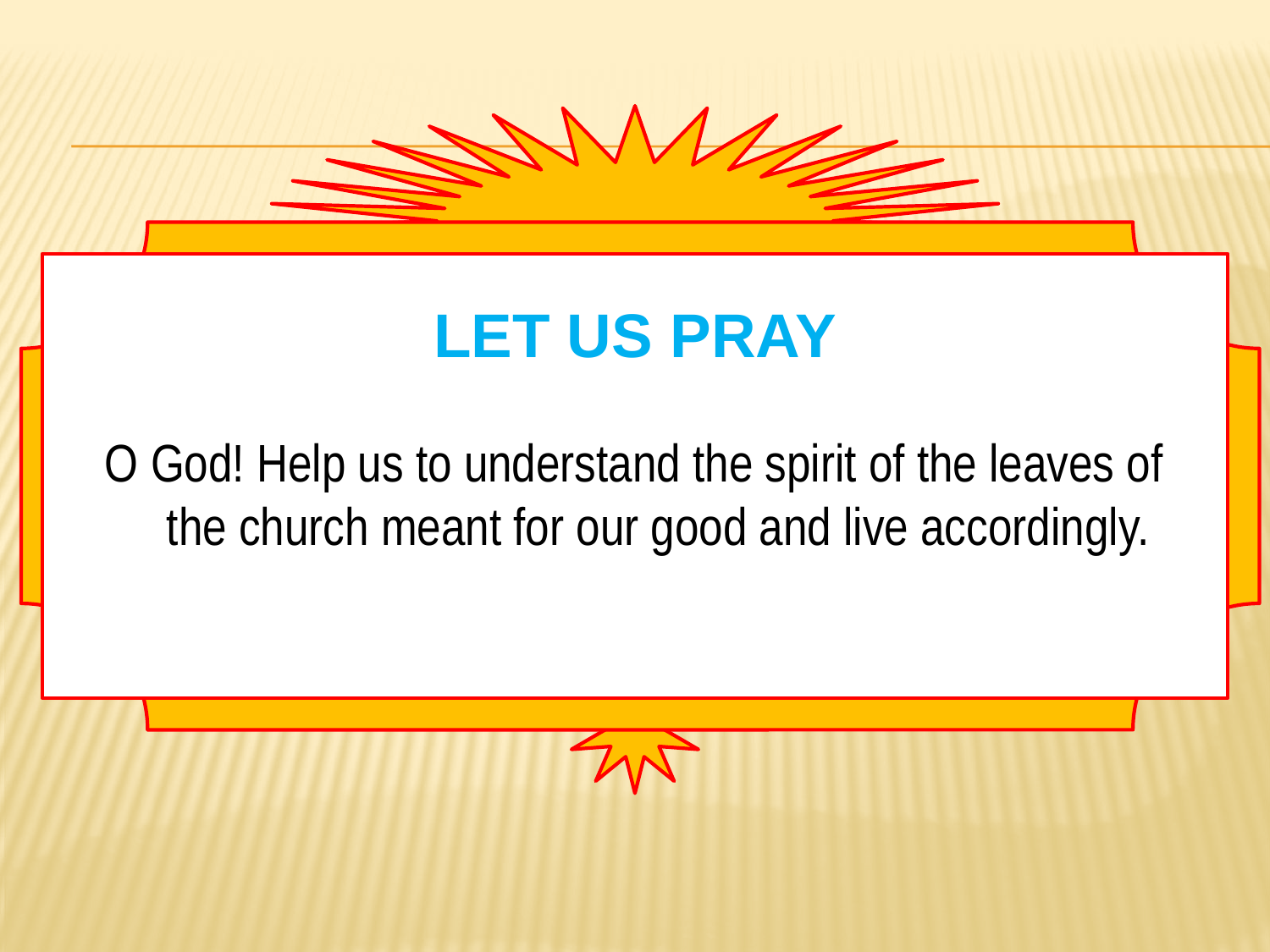

# Let us pray
O God! Help us to understand the spirit of the leaves of the church meant for our good and live accordingly.